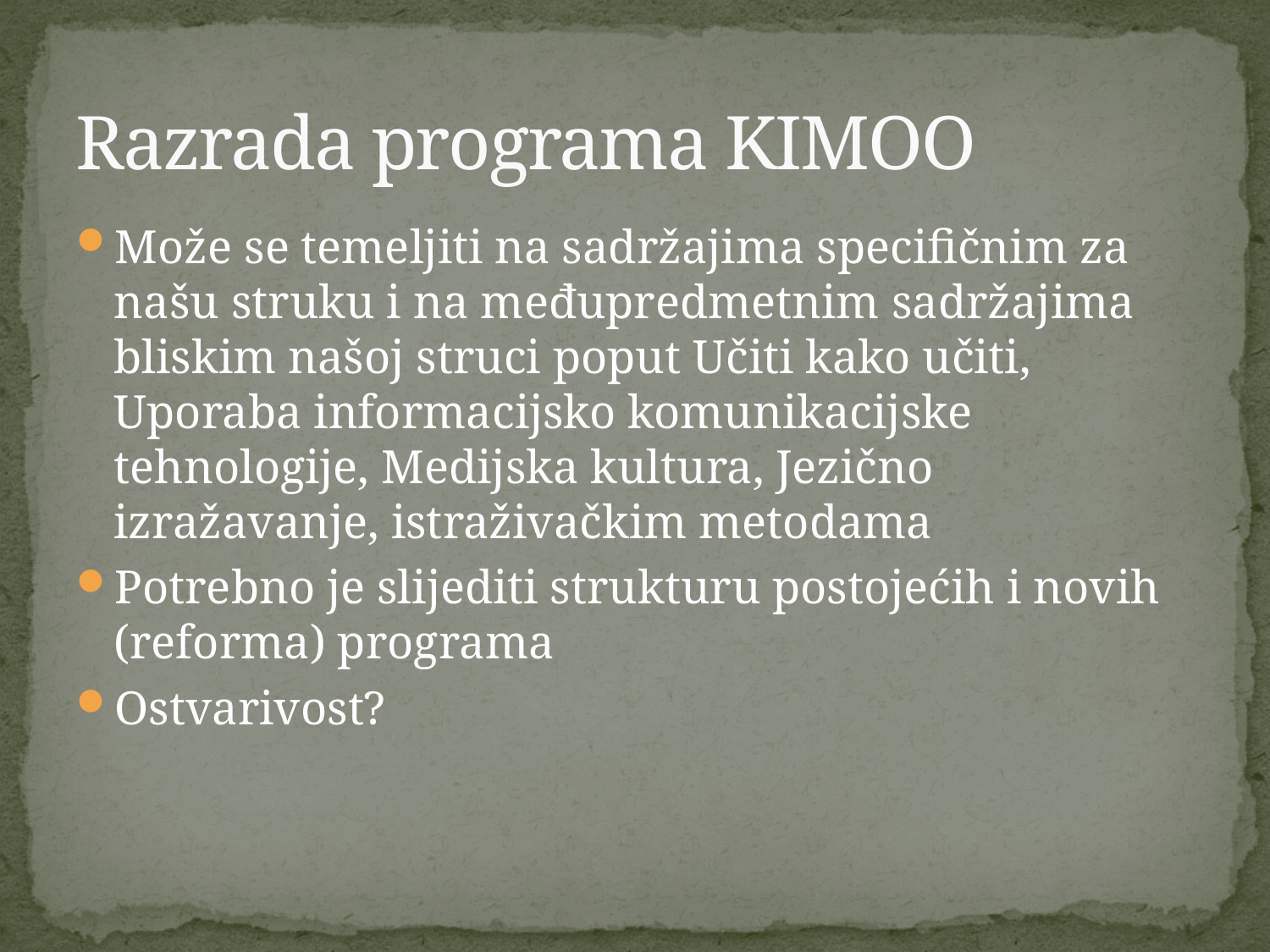

# Razrada programa KIMOO
Može se temeljiti na sadržajima specifičnim za našu struku i na međupredmetnim sadržajima bliskim našoj struci poput Učiti kako učiti, Uporaba informacijsko komunikacijske tehnologije, Medijska kultura, Jezično izražavanje, istraživačkim metodama
Potrebno je slijediti strukturu postojećih i novih (reforma) programa
Ostvarivost?